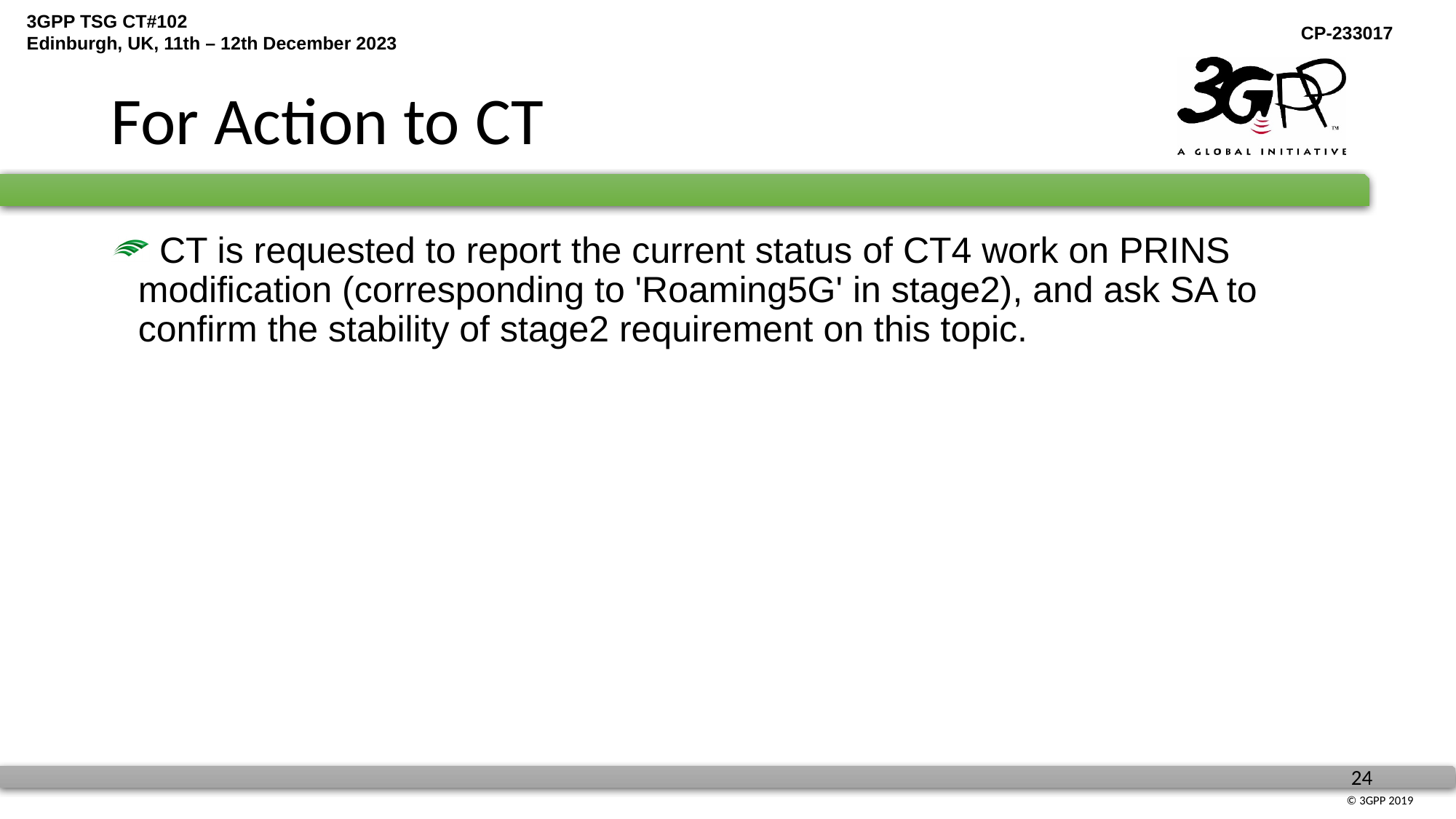

# For Action to CT
 CT is requested to report the current status of CT4 work on PRINS modification (corresponding to 'Roaming5G' in stage2), and ask SA to confirm the stability of stage2 requirement on this topic.